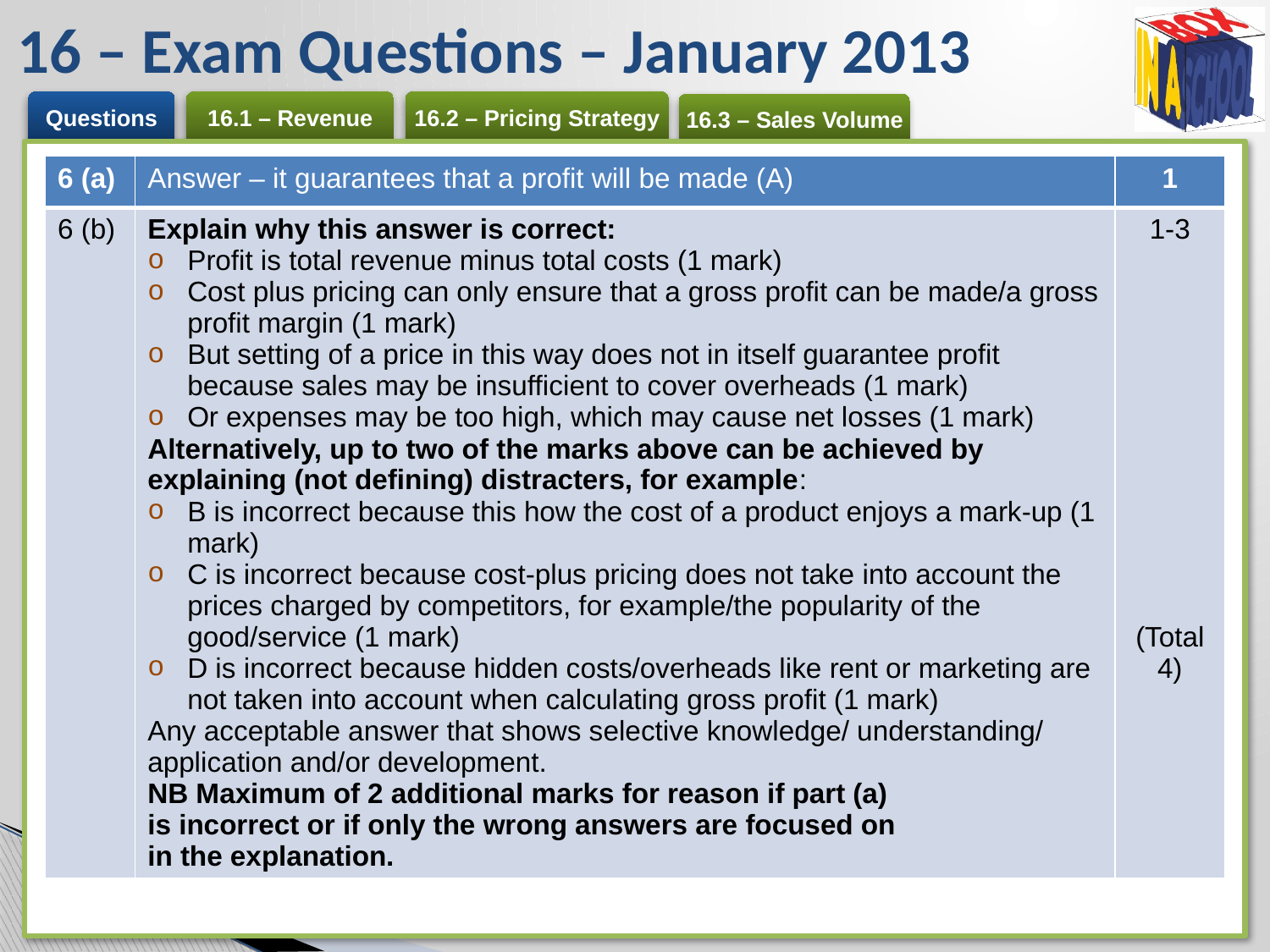

# 16 – Exam Questions – January 2013
| 6 (a) | Answer – it guarantees that a profit will be made (A) | 1 |
| --- | --- | --- |
| 6 (b) | Explain why this answer is correct: Profit is total revenue minus total costs (1 mark) Cost plus pricing can only ensure that a gross profit can be made/a gross profit margin (1 mark) But setting of a price in this way does not in itself guarantee profit because sales may be insufficient to cover overheads (1 mark) Or expenses may be too high, which may cause net losses (1 mark) Alternatively, up to two of the marks above can be achieved by explaining (not defining) distracters, for example: B is incorrect because this how the cost of a product enjoys a mark-up (1 mark) C is incorrect because cost-plus pricing does not take into account the prices charged by competitors, for example/the popularity of the good/service (1 mark) D is incorrect because hidden costs/overheads like rent or marketing are not taken into account when calculating gross profit (1 mark) Any acceptable answer that shows selective knowledge/ understanding/ application and/or development. NB Maximum of 2 additional marks for reason if part (a) is incorrect or if only the wrong answers are focused on in the explanation. | 1-3 (Total 4) |